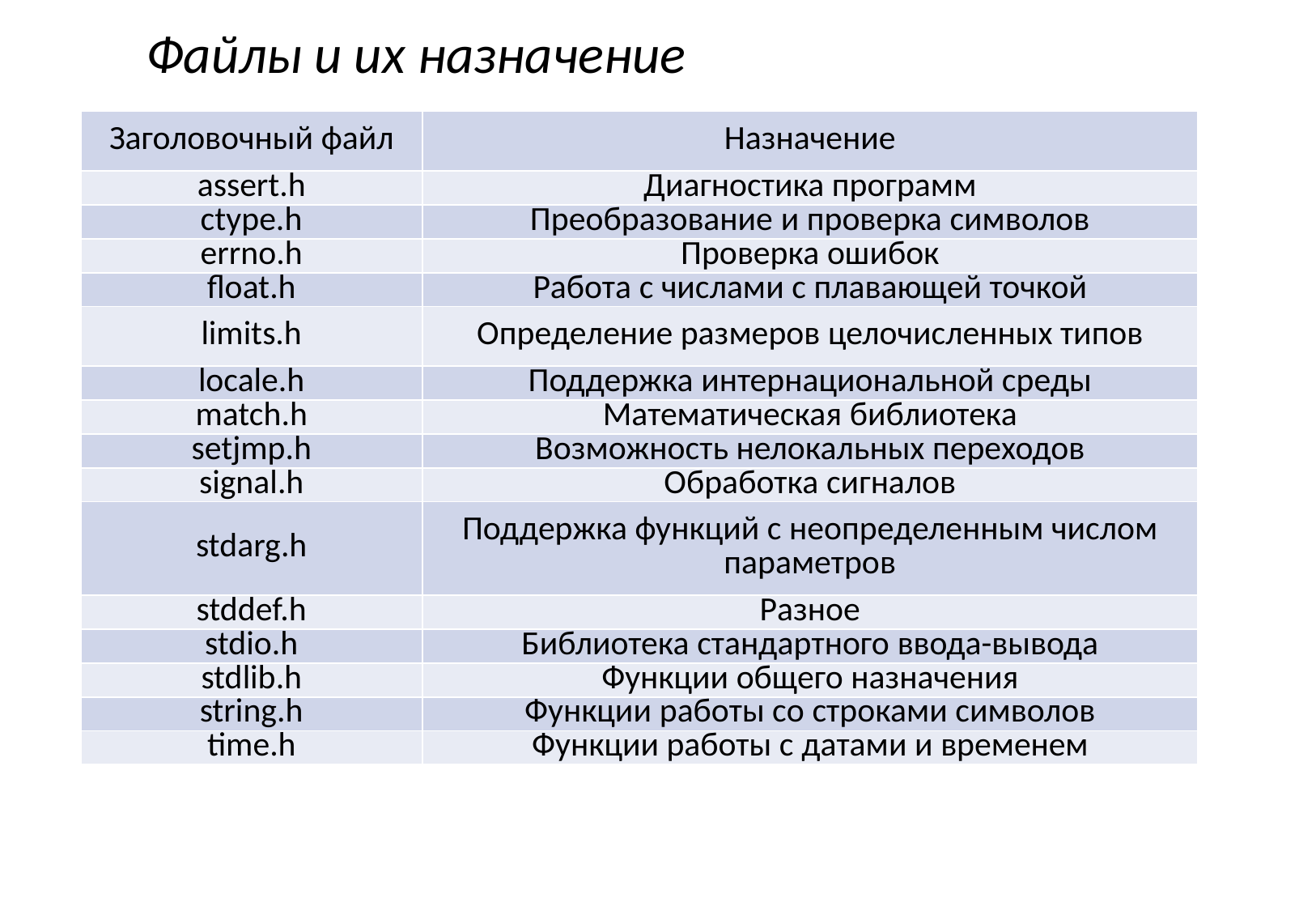

Файлы и их назначение
| Заголовочный файл | Назначение |
| --- | --- |
| assert.h | Диагностика программ |
| ctype.h | Преобразование и проверка символов |
| errno.h | Проверка ошибок |
| float.h | Работа с числами с плавающей точкой |
| limits.h | Определение размеров целочисленных типов |
| locale.h | Поддержка интернациональной среды |
| match.h | Математическая библиотека |
| setjmp.h | Возможность нелокальных переходов |
| signal.h | Обработка сигналов |
| stdarg.h | Поддержка функций с неопределенным числом параметров |
| stddef.h | Разное |
| stdio.h | Библиотека стандартного ввода-вывода |
| stdlib.h | Функции общего назначения |
| string.h | Функции работы со строками символов |
| time.h | Функции работы с датами и временем |